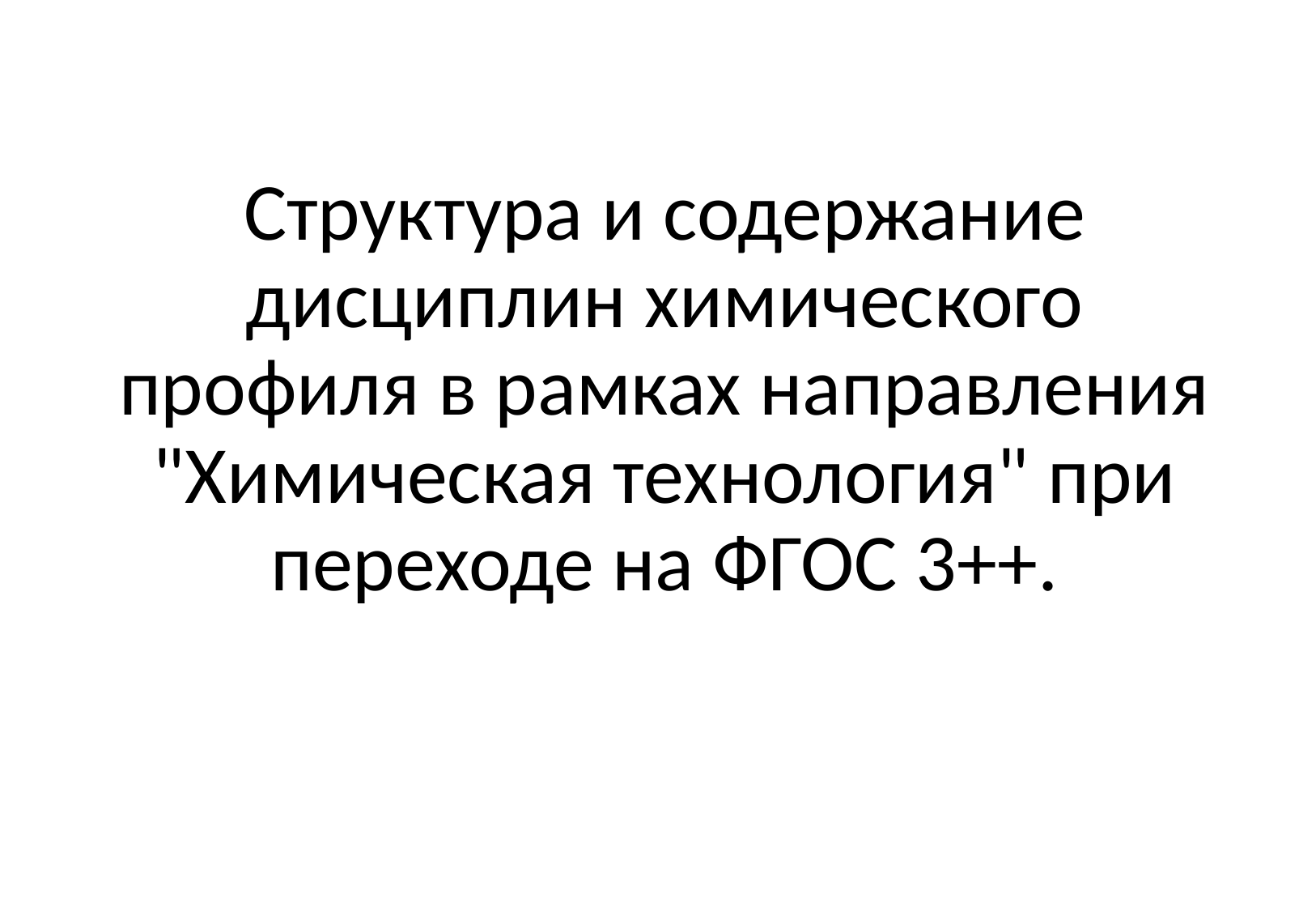

# Структура и содержание дисциплин химического профиля в рамках направления "Химическая технология" при переходе на ФГОС 3++.